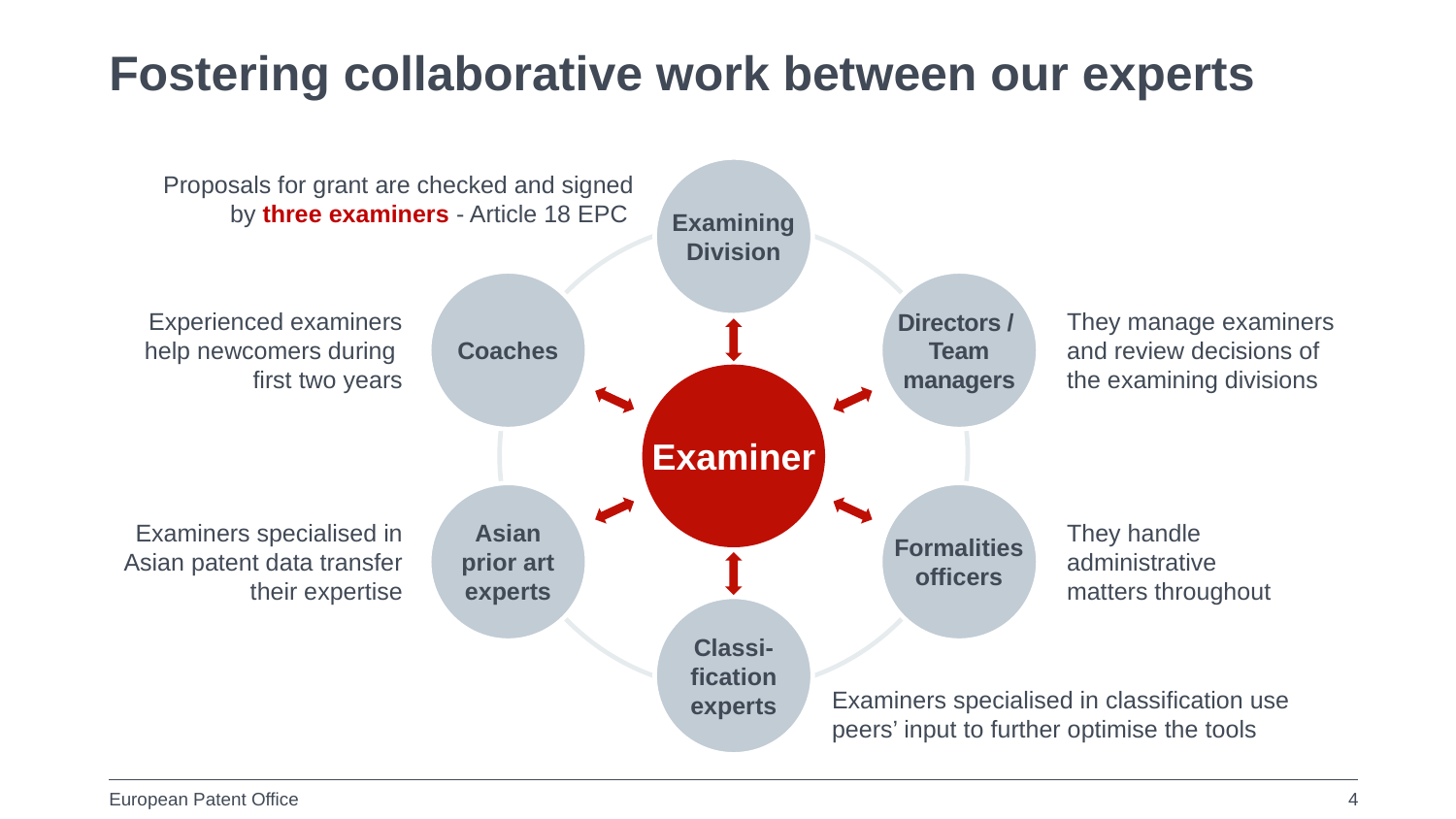

Fostering collaborative work between our experts
Proposals for grant are checked and signed by three examiners - Article 18 EPC
Examining
Division

Coaches
Directors /
Team
managers
Experienced examiners help newcomers during  first two years
They manage examiners and review decisions of the examining divisions

Examiner

Asian
prior art
experts
Formalities
officers

Examiners specialised in Asian patent data transfer their expertise
They handle administrative
matters throughout

Classi-
fication
experts
Examiners specialised in classification use peers’ input to further optimise the tools
4